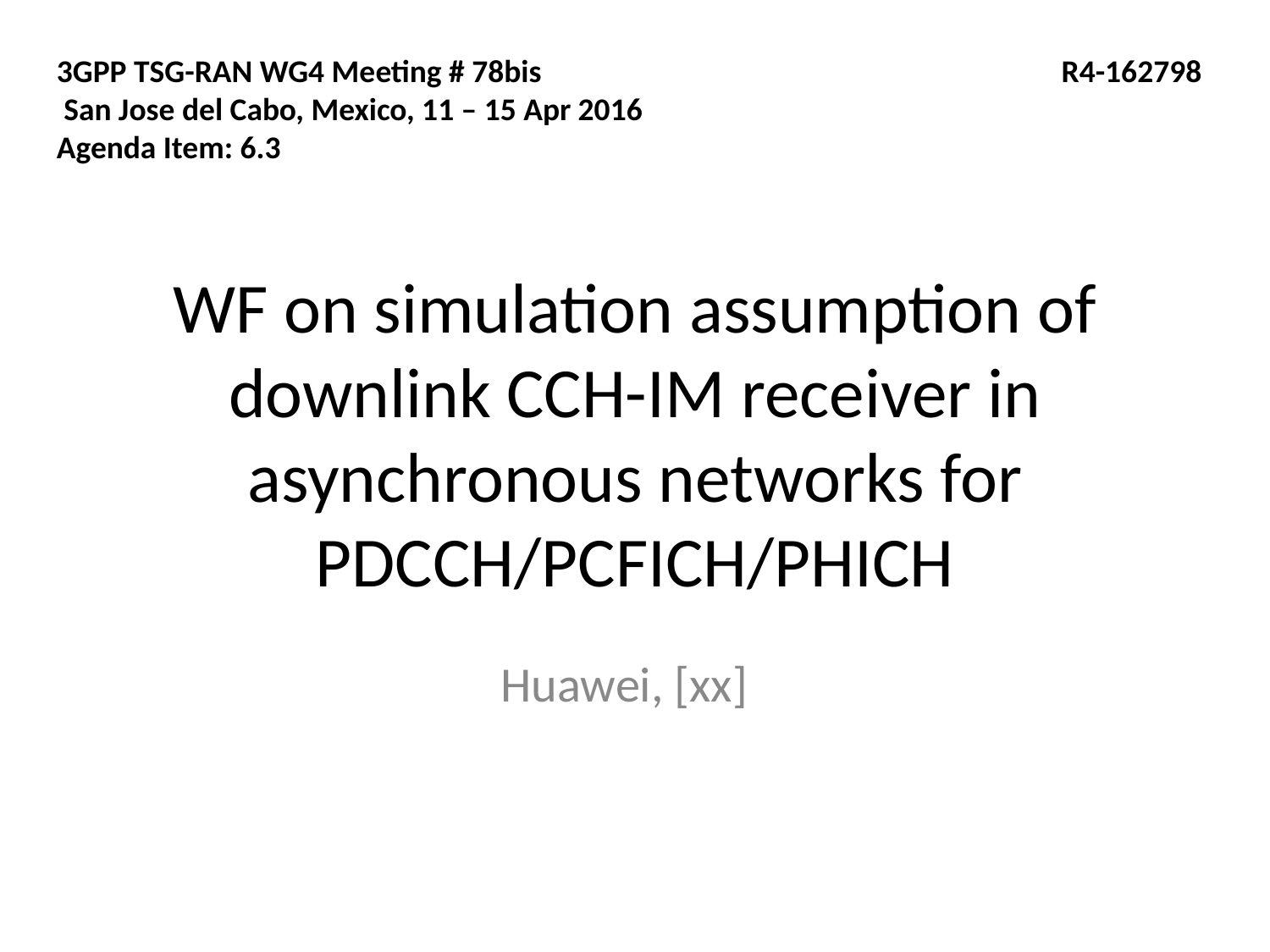

3GPP TSG-RAN WG4 Meeting # 78bis
 San Jose del Cabo, Mexico, 11 – 15 Apr 2016
Agenda Item: 6.3
R4-162798
# WF on simulation assumption of downlink CCH-IM receiver in asynchronous networks for PDCCH/PCFICH/PHICH
Huawei, [xx]